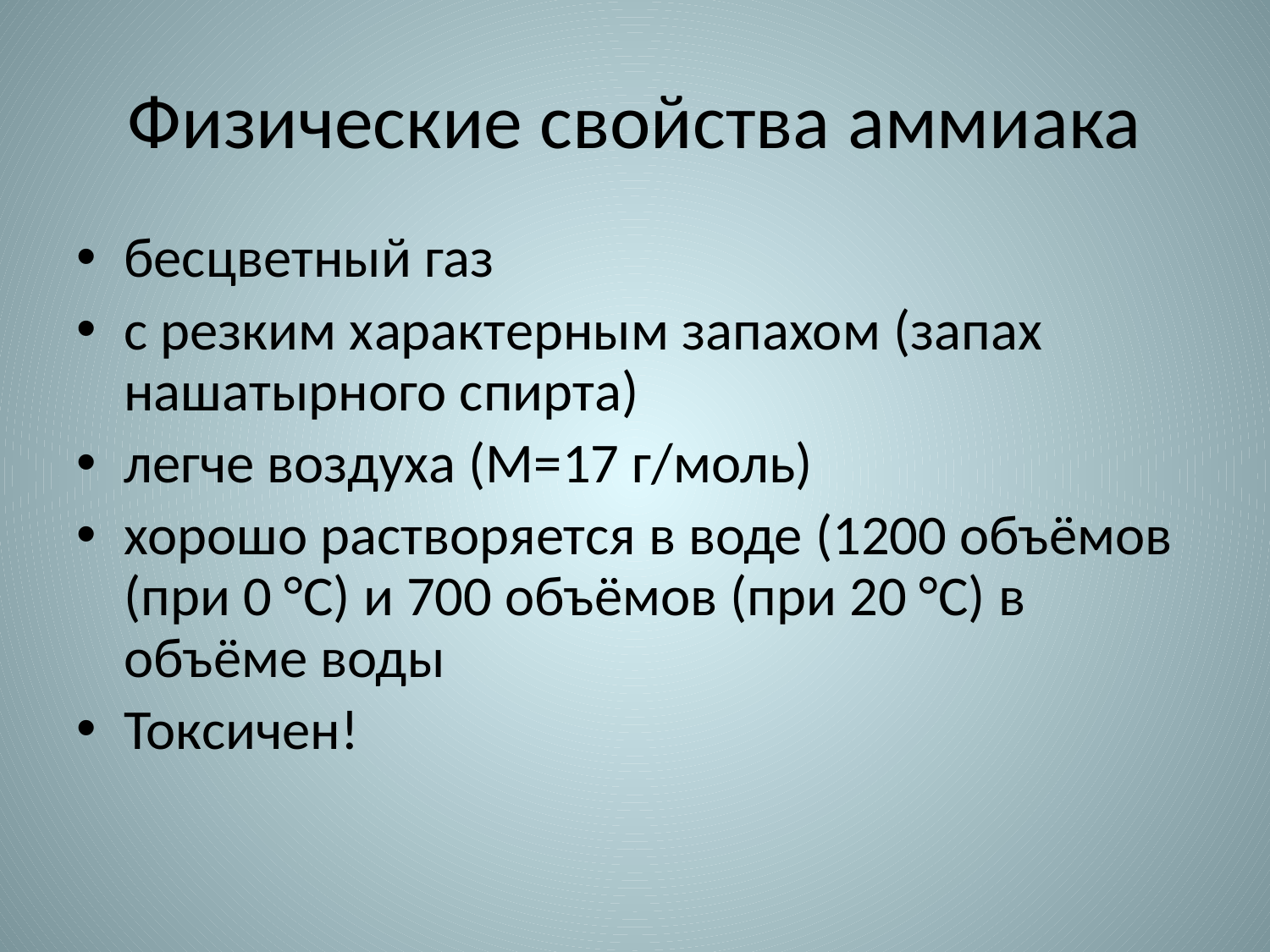

# Физические свойства аммиака
бесцветный газ
с резким характерным запахом (запах нашатырного спирта)
легче воздуха (М=17 г/моль)
хорошо растворяется в воде (1200 объёмов (при 0 °C) и 700 объёмов (при 20 °C) в объёме воды
Токсичен!